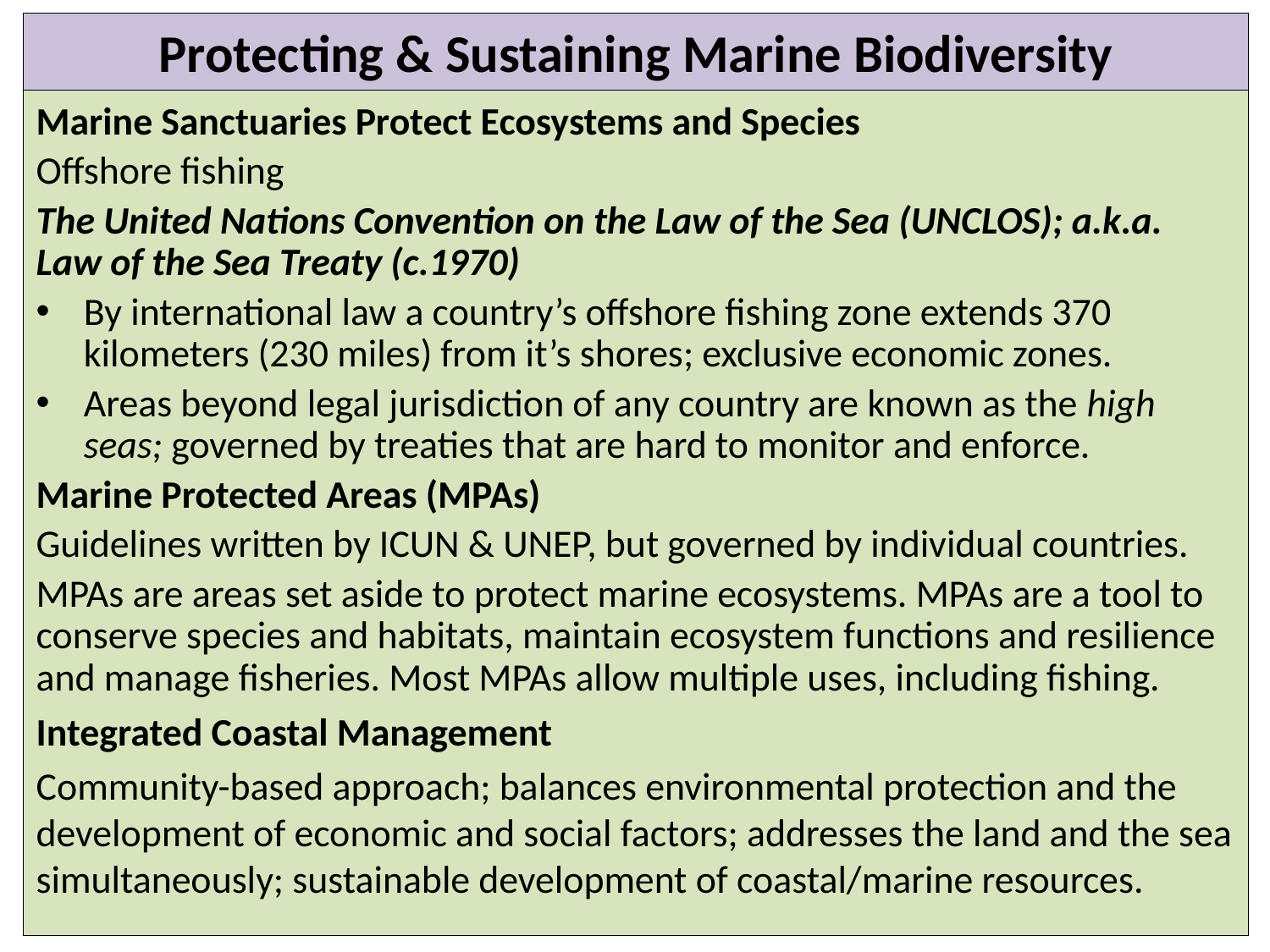

# Protecting & Sustaining Marine Biodiversity
Marine Sanctuaries Protect Ecosystems and Species
Offshore fishing
The United Nations Convention on the Law of the Sea (UNCLOS); a.k.a. Law of the Sea Treaty (c.1970)
By international law a country’s offshore fishing zone extends 370 kilometers (230 miles) from it’s shores; exclusive economic zones.
Areas beyond legal jurisdiction of any country are known as the high seas; governed by treaties that are hard to monitor and enforce.
Marine Protected Areas (MPAs)
Guidelines written by ICUN & UNEP, but governed by individual countries.
MPAs are areas set aside to protect marine ecosystems. MPAs are a tool to conserve species and habitats, maintain ecosystem functions and resilience and manage fisheries. Most MPAs allow multiple uses, including fishing.
Integrated Coastal Management
Community-based approach; balances environmental protection and the development of economic and social factors; addresses the land and the sea simultaneously; sustainable development of coastal/marine resources.